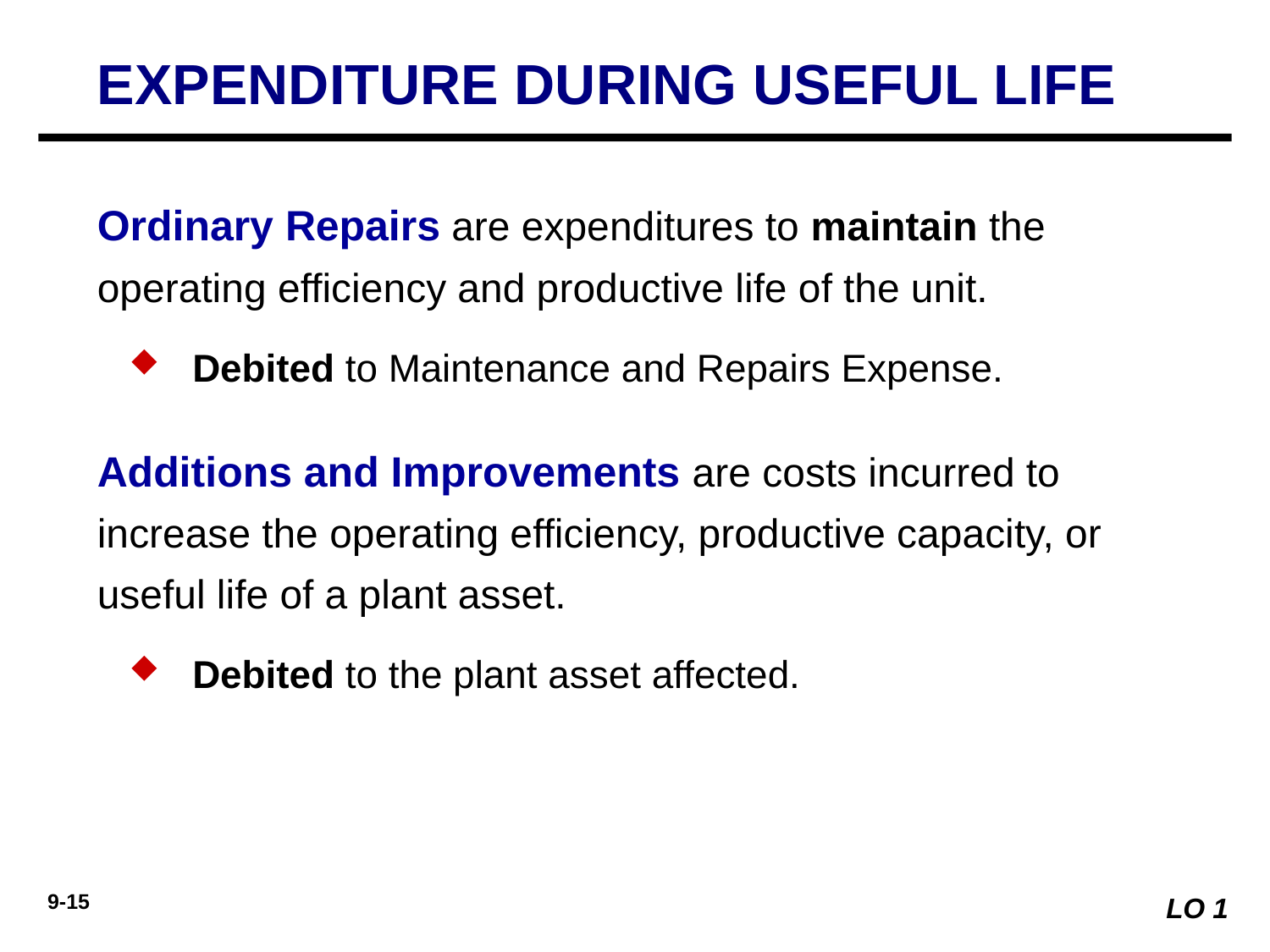

EXPENDITURE DURING USEFUL LIFE

Ordinary Repairs are expenditures to maintain the operating efficiency and productive life of the unit.
Debited to Maintenance and Repairs Expense.
Additions and Improvements are costs incurred to increase the operating efficiency, productive capacity, or useful life of a plant asset.
Debited to the plant asset affected.
LO 1